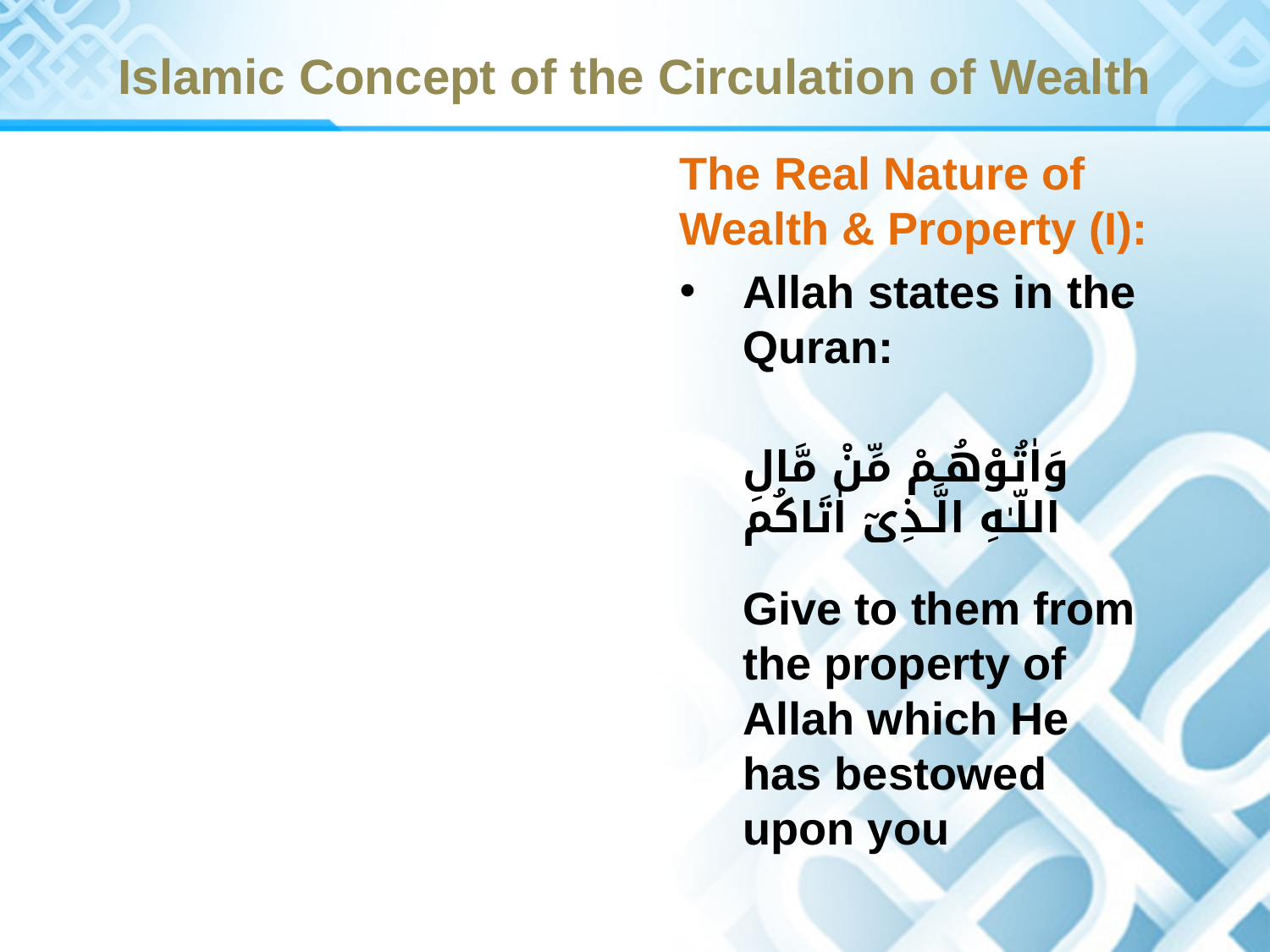

# Islamic Concept of the Circulation of Wealth
The Real Nature of Wealth & Property (I):
Allah states in the Quran:

وَاٰتُوْهُـمْ مِّنْ مَّالِ اللّـٰهِ الَّـذِىٓ اٰتَاكُم

Give to them from the property of Allah which He has bestowed upon you